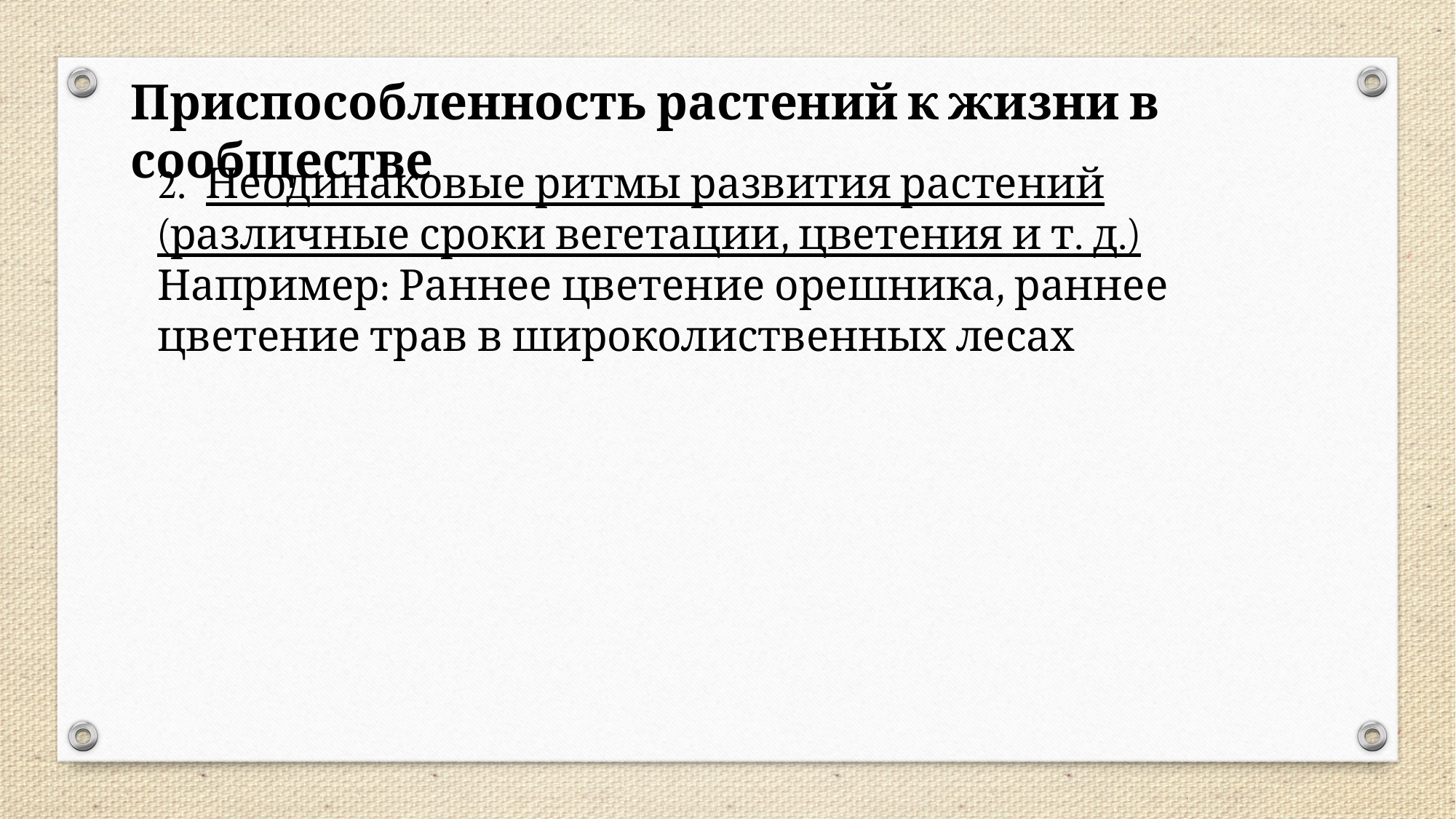

Приспособленность растений к жизни в сообществе
2.  Неодинаковые ритмы развития растений (различные сроки вегетации, цветения и т. д.)
Например: Раннее цветение орешника, раннее цветение трав в широколиственных лесах